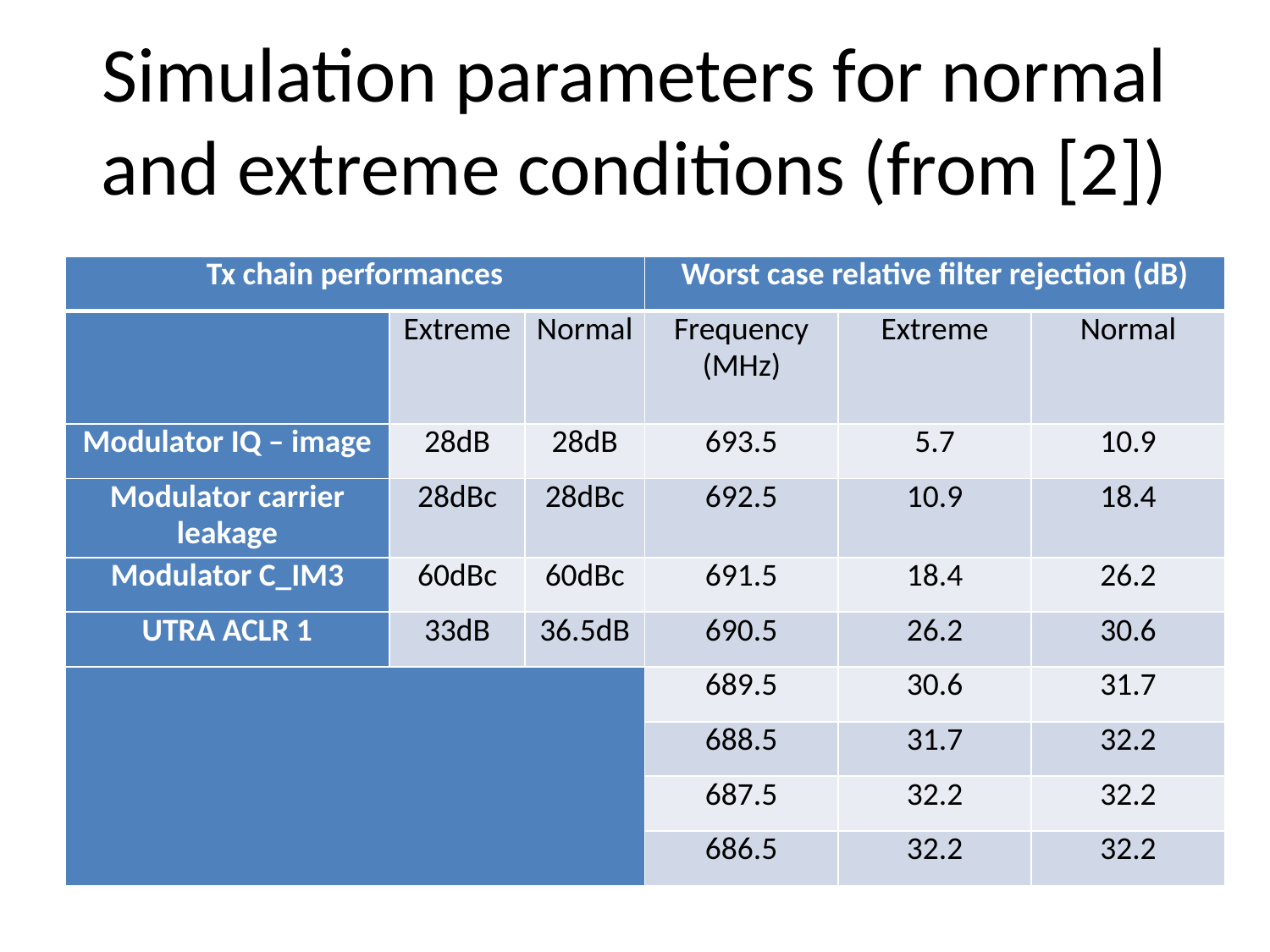

# Simulation parameters for normal and extreme conditions (from [2])

| Tx chain performances |  |  | Worst case relative filter rejection (dB) |  |  |
| --- | --- | --- | --- | --- | --- |
|  | Extreme | Normal | Frequency (MHz) | Extreme | Normal |
| Modulator IQ – image | 28dB | 28dB | 693.5 | 5.7 | 10.9 |
| Modulator carrier leakage | 28dBc | 28dBc | 692.5 | 10.9 | 18.4 |
| Modulator C\_IM3 | 60dBc | 60dBc | 691.5 | 18.4 | 26.2 |
| UTRA ACLR 1 | 33dB | 36.5dB | 690.5 | 26.2 | 30.6 |
|  |  |  | 689.5 | 30.6 | 31.7 |
|  |  |  | 688.5 | 31.7 | 32.2 |
|  |  |  | 687.5 | 32.2 | 32.2 |
|  |  |  | 686.5 | 32.2 | 32.2 |